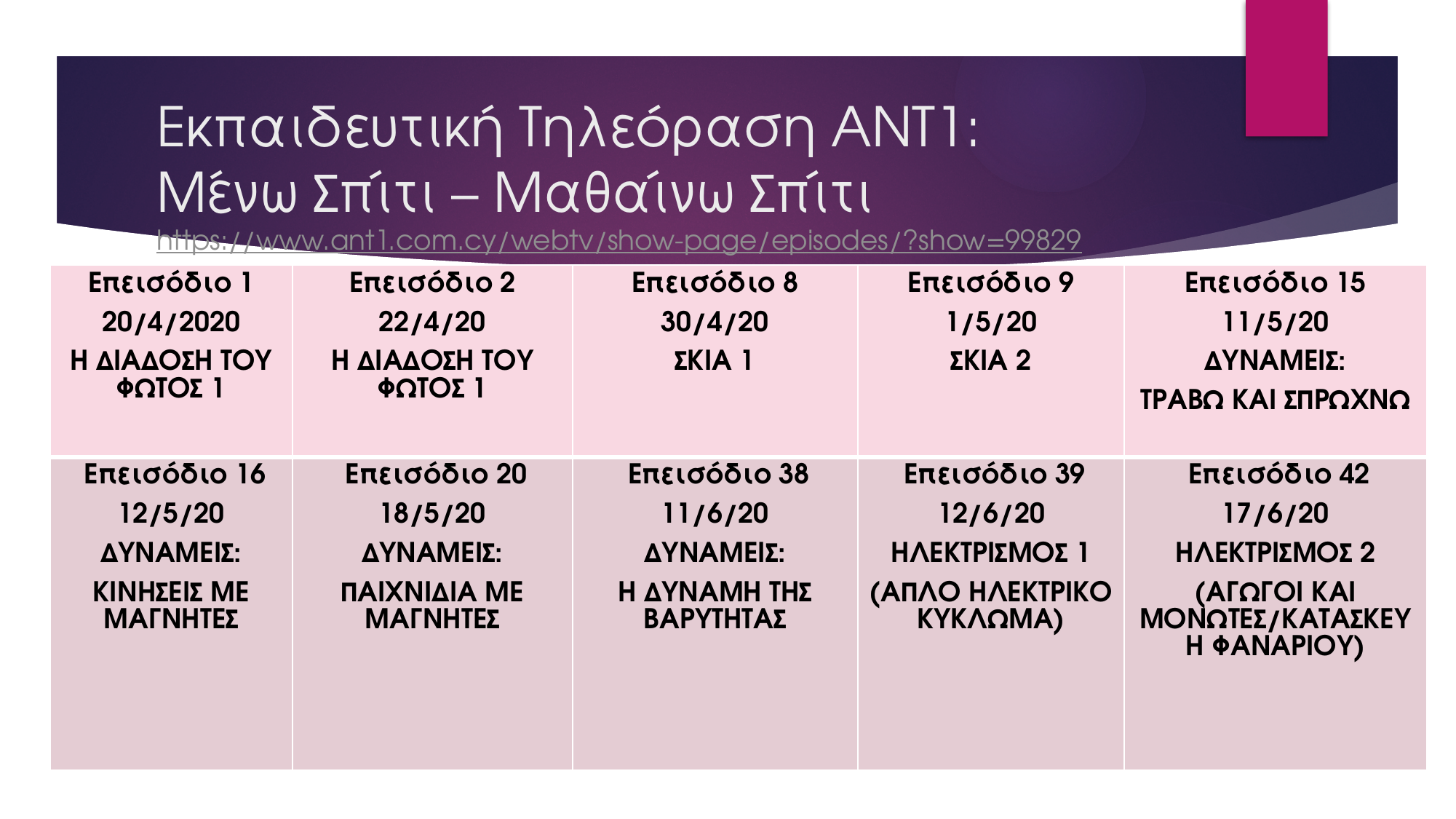

# Εκπαιδευτική Τηλεόραση ΑΝΤ1: Μένω Σπίτι – Μαθαίνω Σπίτι https://www.ant1.com.cy/webtv/show-page/episodes/?show=99829
| Eπεισόδιο 1 20/4/2020 Η ΔΙΑΔΟΣΗ ΤΟΥ ΦΩΤΟΣ 1 | Eπεισόδιο 2 22/4/20 Η ΔΙΑΔΟΣΗ ΤΟΥ ΦΩΤΟΣ 1 | Eπεισόδιο 8 30/4/20 ΣΚΙΑ 1 | Eπεισόδιο 9 1/5/20 ΣΚΙΑ 2 | Eπεισόδιο 15 11/5/20 ΔΥΝΑΜΕΙΣ: ΤΡΑΒΩ ΚΑΙ ΣΠΡΩΧΝΩ |
| --- | --- | --- | --- | --- |
| Eπεισόδιο 16 12/5/20 ΔΥΝΑΜΕΙΣ: ΚΙΝΗΣΕΙΣ ΜΕ ΜΑΓΝΗΤΕΣ | Eπεισόδιο 20 18/5/20 ΔΥΝΑΜΕΙΣ: ΠΑΙΧΝΙΔΙΑ ΜΕ ΜΑΓΝΗΤΕΣ | Eπεισόδιο 38 11/6/20 ΔΥΝΑΜΕΙΣ: Η ΔΥΝΑΜΗ ΤΗΣ ΒΑΡΥΤΗΤΑΣ | Eπεισόδιο 39 12/6/20 ΗΛΕΚΤΡΙΣΜΟΣ 1 (ΑΠΛΟ ΗΛΕΚΤΡΙΚΟ ΚΥΚΛΩΜΑ) | Eπεισόδιο 42 17/6/20 ΗΛΕΚΤΡΙΣΜΟΣ 2 (ΑΓΩΓΟΙ ΚΑΙ ΜΟΝΩΤΕΣ/ΚΑΤΑΣΚΕΥΗ ΦΑΝΑΡΙΟΥ) |